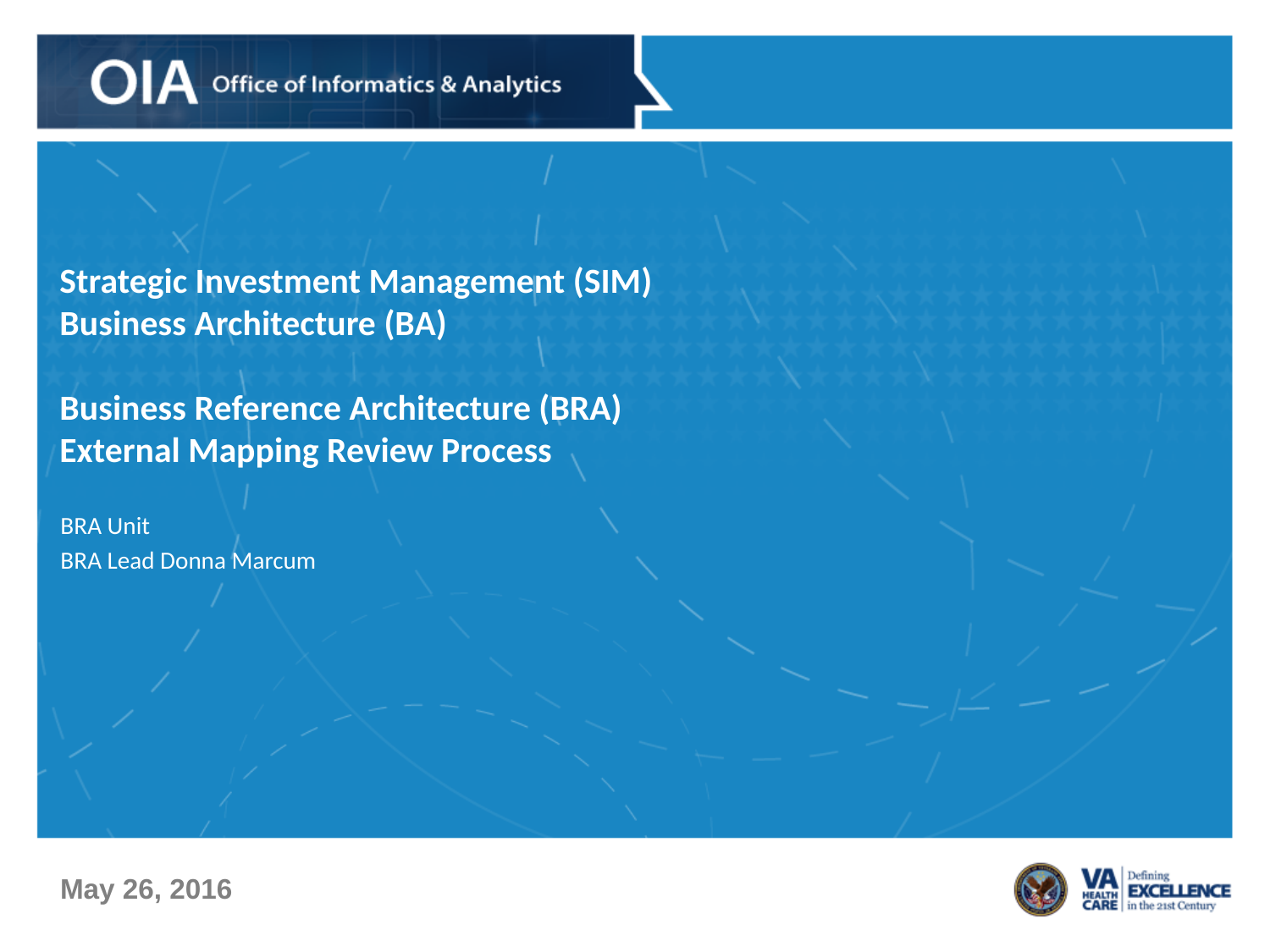

# Strategic Investment Management (SIM) Business Architecture (BA) Business Reference Architecture (BRA) External Mapping Review Process
BRA Unit
BRA Lead Donna Marcum

May 26, 2016